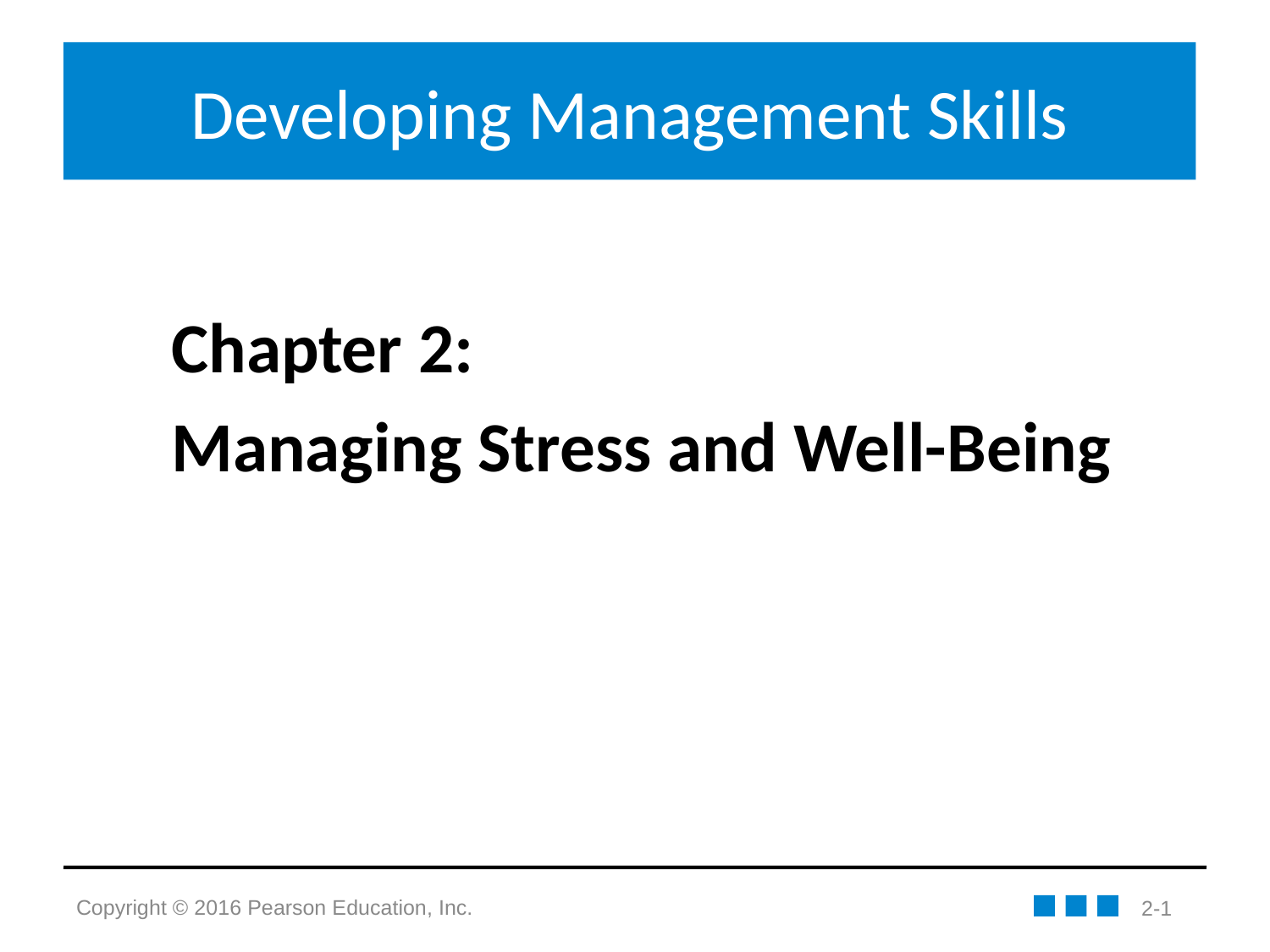

Developing Management Skills
Chapter 2:
Managing Stress and Well-Being

2-1
Copyright © 2016 Pearson Education, Inc.